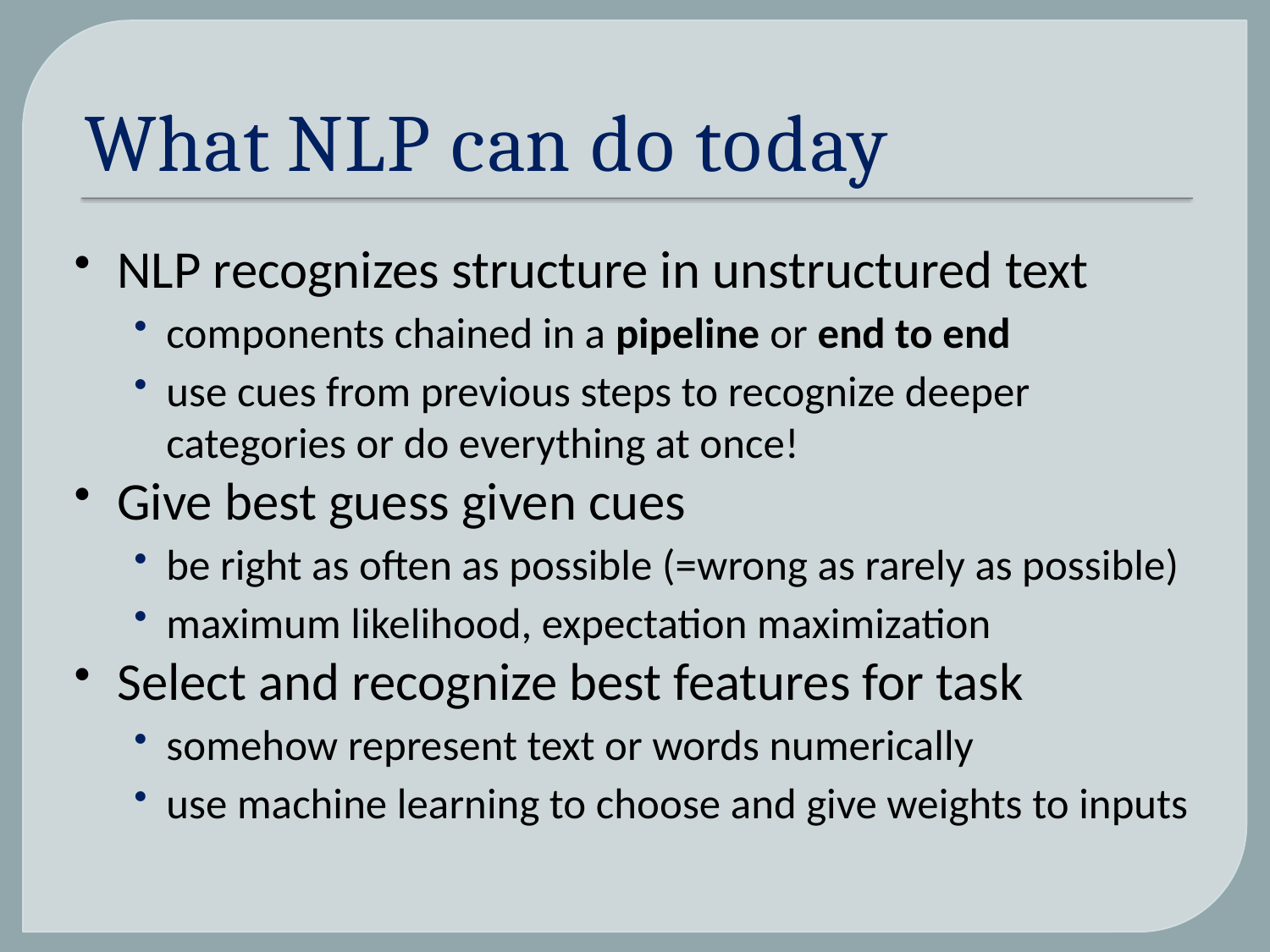

# What NLP can do today
NLP recognizes structure in unstructured text
components chained in a pipeline or end to end
use cues from previous steps to recognize deeper categories or do everything at once!
Give best guess given cues
be right as often as possible (=wrong as rarely as possible)
maximum likelihood, expectation maximization
Select and recognize best features for task
somehow represent text or words numerically
use machine learning to choose and give weights to inputs